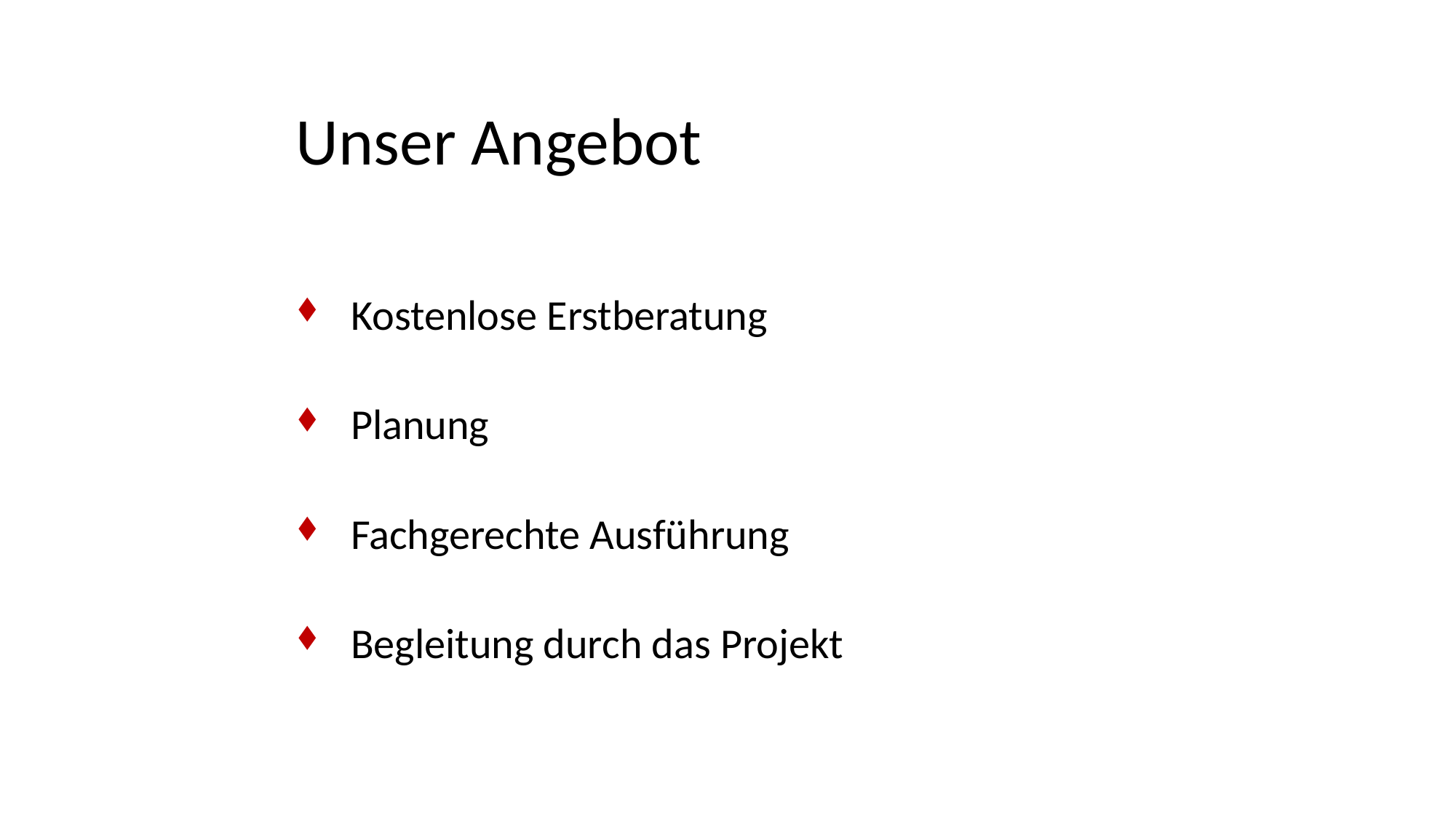

# Unser Angebot
Kostenlose Erstberatung
Kostenlose Erstberatung
Planung
Fachgerechte Ausführung
Begleitung durch das Projekt